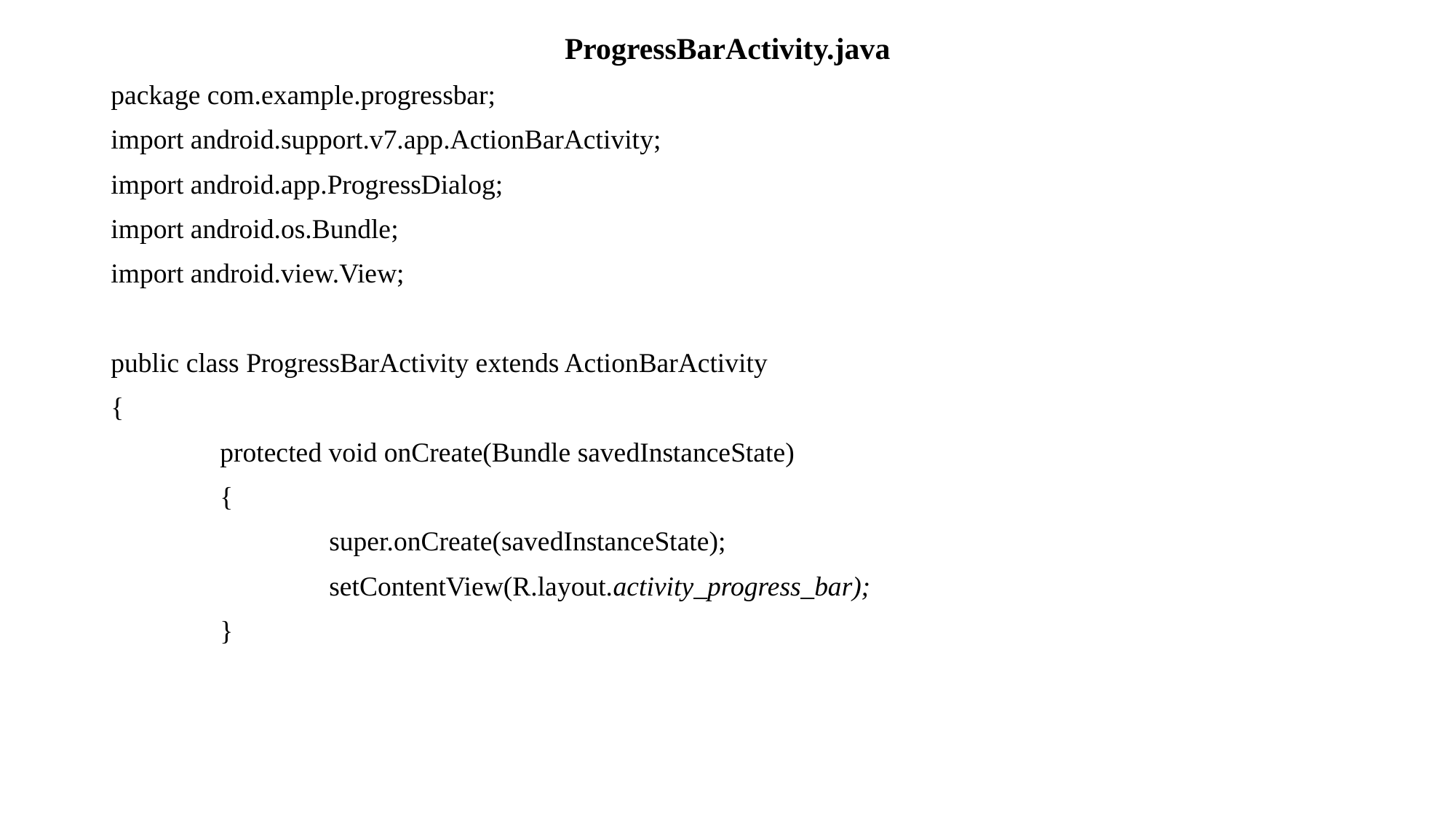

ProgressBarActivity.java
package com.example.progressbar;
import android.support.v7.app.ActionBarActivity;
import android.app.ProgressDialog;
import android.os.Bundle;
import android.view.View;

public class ProgressBarActivity extends ActionBarActivity
{
	protected void onCreate(Bundle savedInstanceState)
	{
		super.onCreate(savedInstanceState);
		setContentView(R.layout.activity_progress_bar);
	}